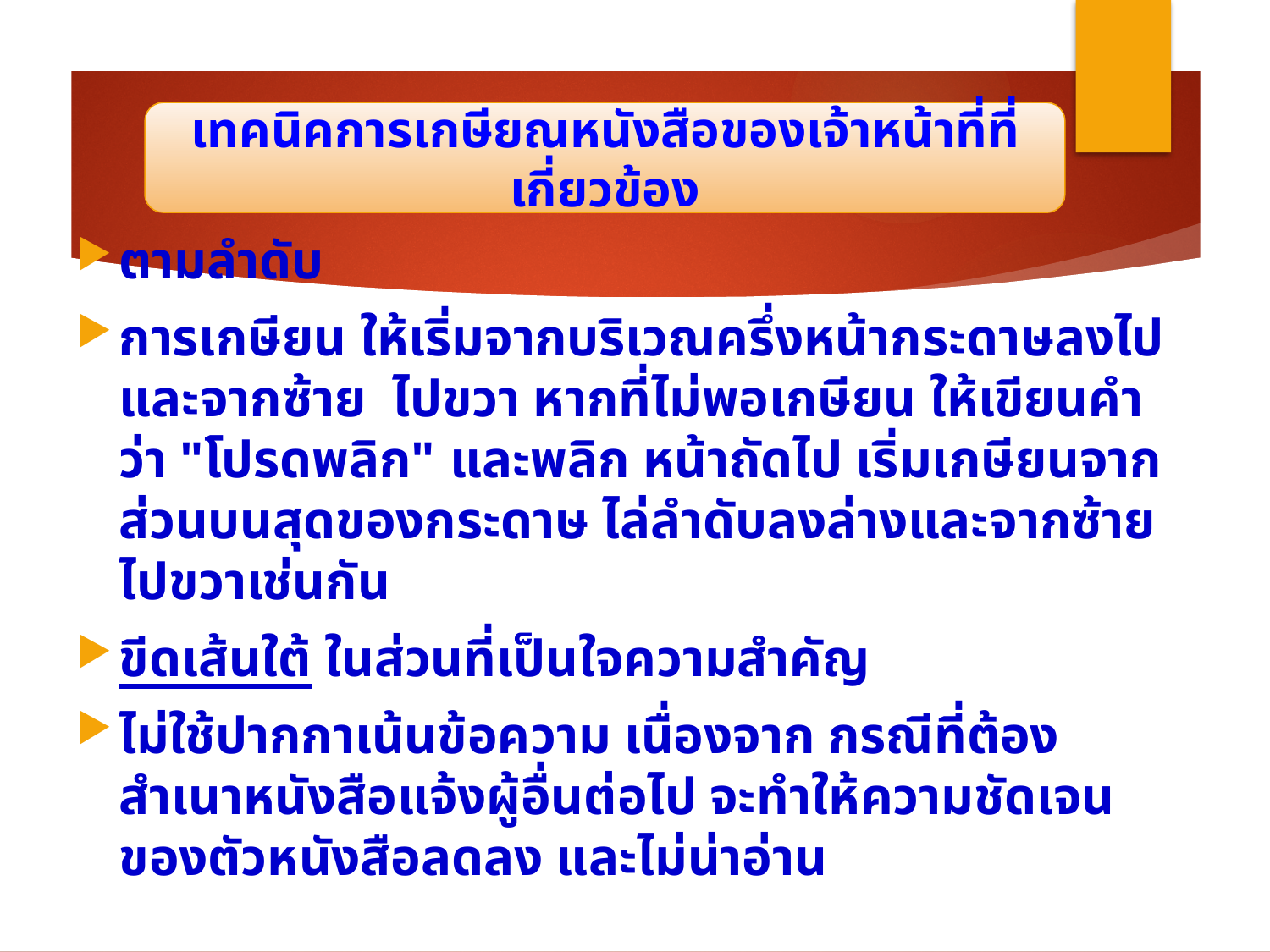

#
เทคนิคการเกษียณหนังสือของเจ้าหน้าที่ที่เกี่ยวข้อง
ตามลำดับ
การเกษียน ให้เริ่มจากบริเวณครึ่งหน้ากระดาษลงไปและจากซ้าย  ไปขวา หากที่ไม่พอเกษียน ให้เขียนคำว่า "โปรดพลิก" และพลิก หน้าถัดไป เริ่มเกษียนจากส่วนบนสุดของกระดาษ ไล่ลำดับลงล่างและจากซ้ายไปขวาเช่นกัน
ขีดเส้นใต้ ในส่วนที่เป็นใจความสำคัญ
ไม่ใช้ปากกาเน้นข้อความ เนื่องจาก กรณีที่ต้องสำเนาหนังสือแจ้งผู้อื่นต่อไป จะทำให้ความชัดเจนของตัวหนังสือลดลง และไม่น่าอ่าน